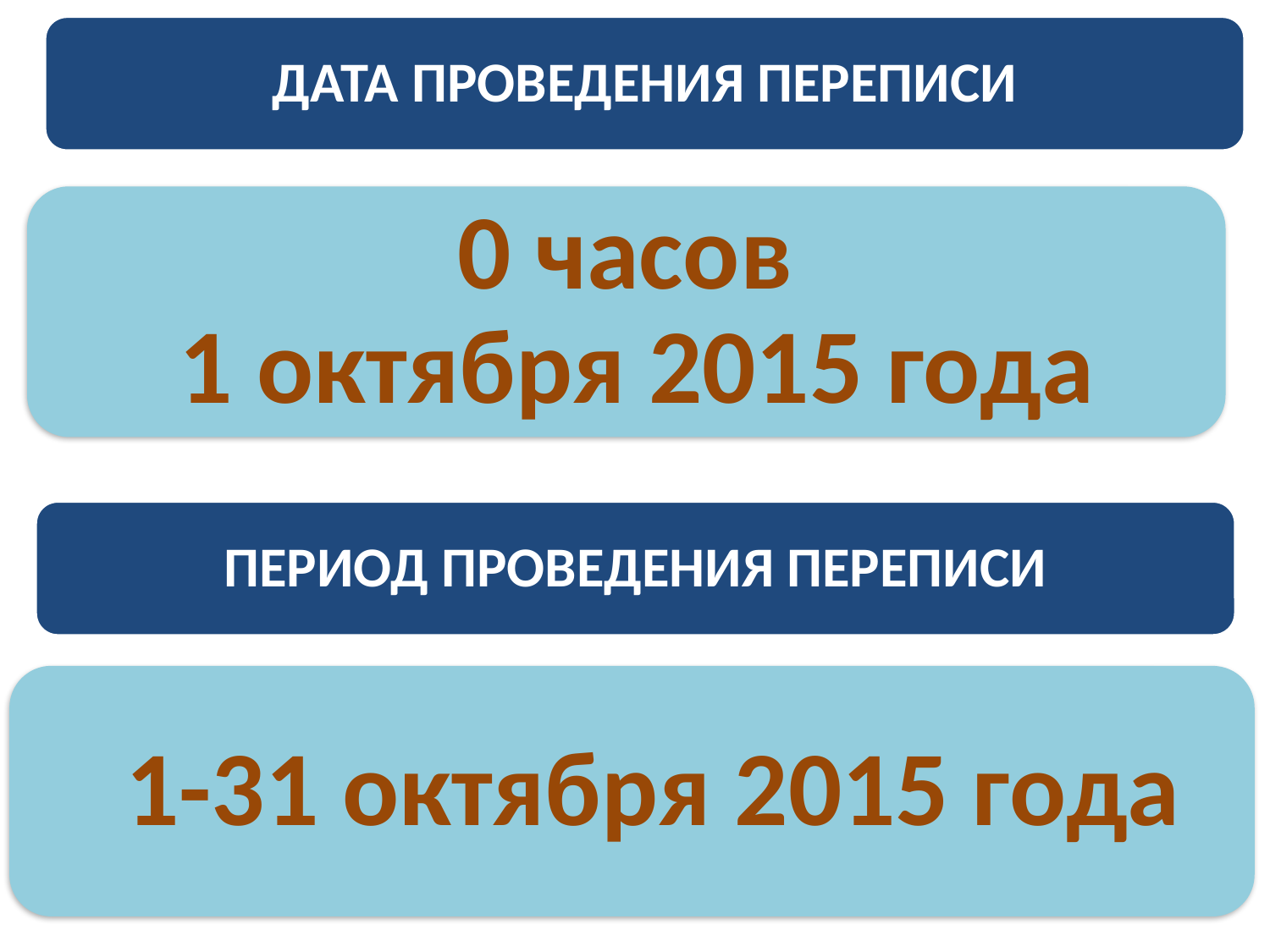

ДАТА ПРОВЕДЕНИЯ ПЕРЕПИСИ
0 часов
1 октября 2015 года

ПЕРИОД ПРОВЕДЕНИЯ ПЕРЕПИСИ
 1-31 октября 2015 года